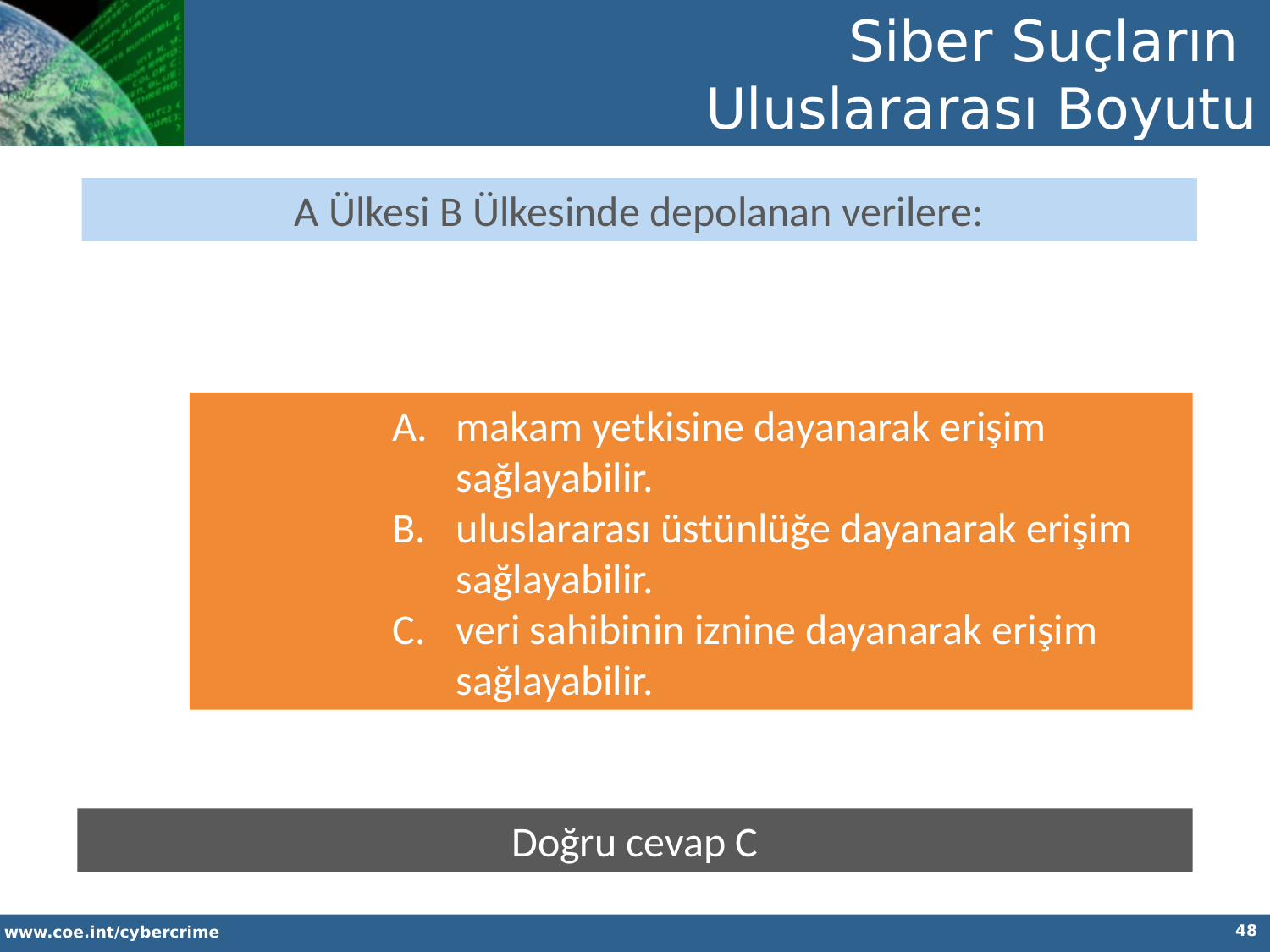

Siber Suçların
Uluslararası Boyutu
A Ülkesi B Ülkesinde depolanan verilere:
makam yetkisine dayanarak erişim sağlayabilir.
uluslararası üstünlüğe dayanarak erişim sağlayabilir.
veri sahibinin iznine dayanarak erişim sağlayabilir.
Doğru cevap C
48